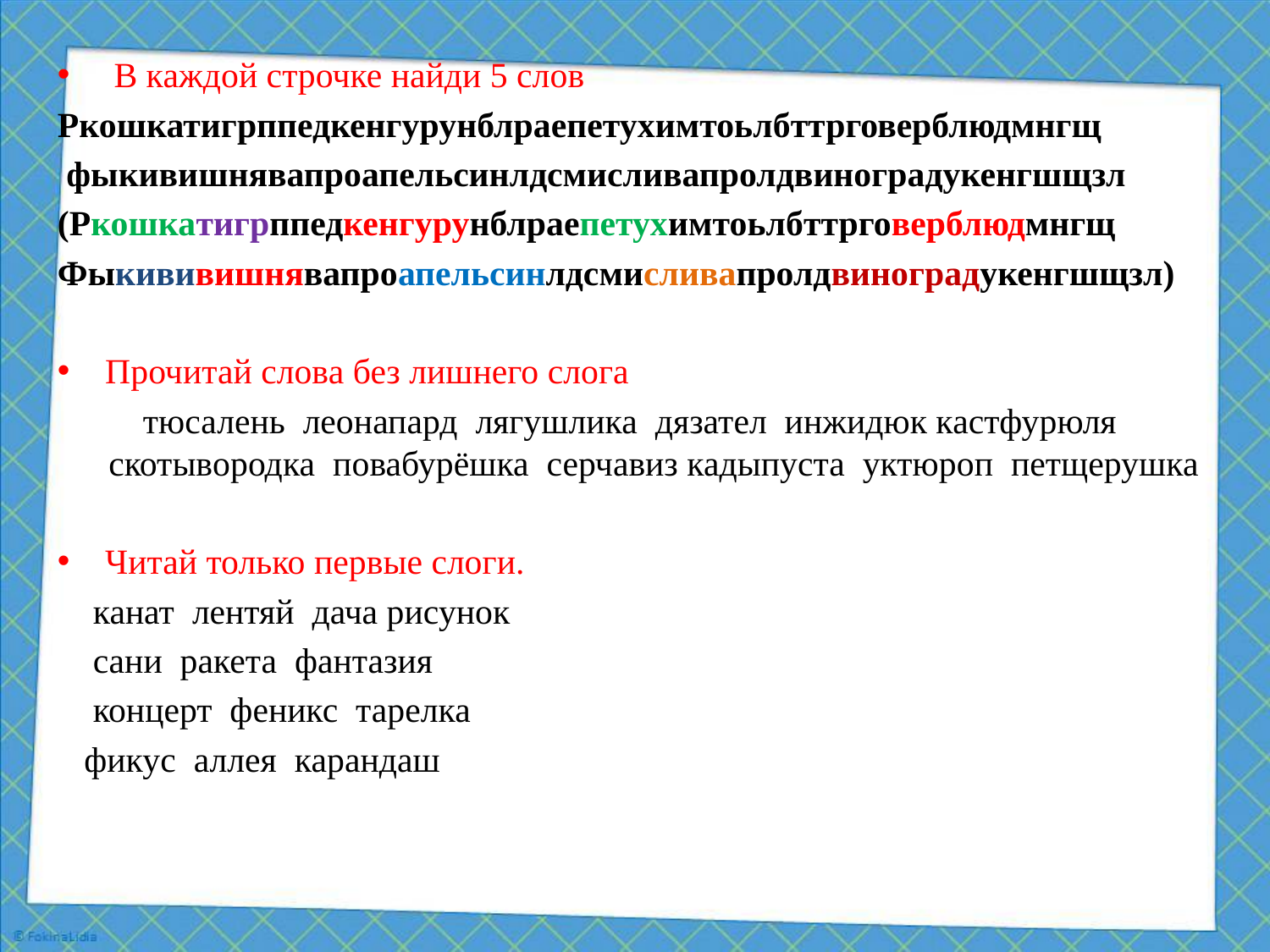

В каждой строчке найди 5 слов
Ркошкатигрппедкенгурунблраепетухимтоьлбттрговерблюдмнгщ
 фыкивишнявапроапельсинлдсмисливапролдвиноградукенгшщзл
(Ркошкатигрппедкенгурунблраепетухимтоьлбттрговерблюдмнгщ
Фыкививишнявапроапельсинлдсмисливапролдвиноградукенгшщзл)

Прочитай слова без лишнего слога
 тюсалень  леонапард  лягушлика  дязател  инжидюк кастфурюля  скотывородка  повабурёшка  серчавиз кадыпуста  уктюроп  петщерушка

Читай только первые слоги.
    канат  лентяй  дача рисунок
    сани  ракета  фантазия
    концерт  феникс  тарелка
   фикус  аллея  карандаш